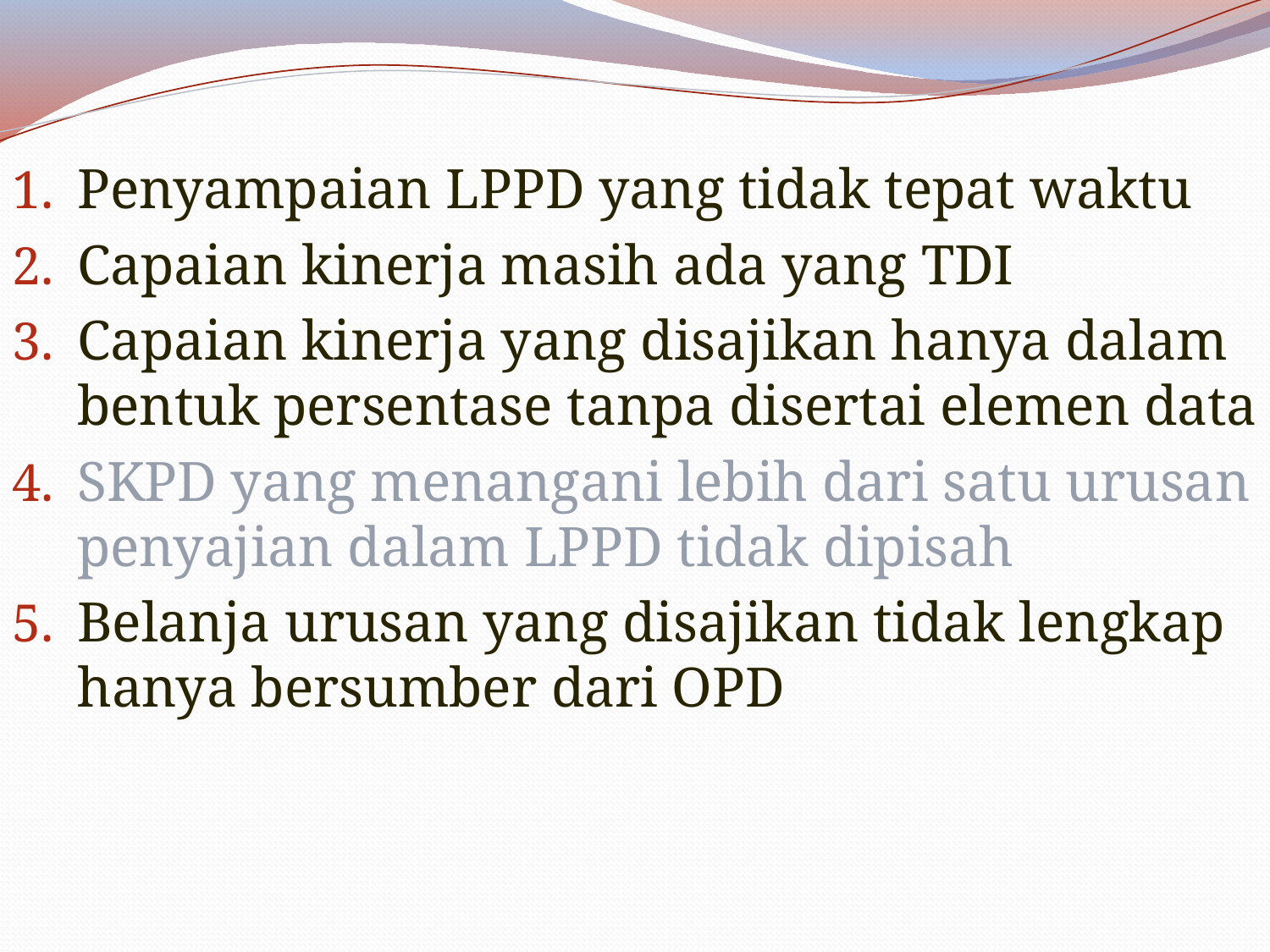

Penyampaian LPPD yang tidak tepat waktu
Capaian kinerja masih ada yang TDI
Capaian kinerja yang disajikan hanya dalam bentuk persentase tanpa disertai elemen data
SKPD yang menangani lebih dari satu urusan penyajian dalam LPPD tidak dipisah
Belanja urusan yang disajikan tidak lengkap hanya bersumber dari OPD